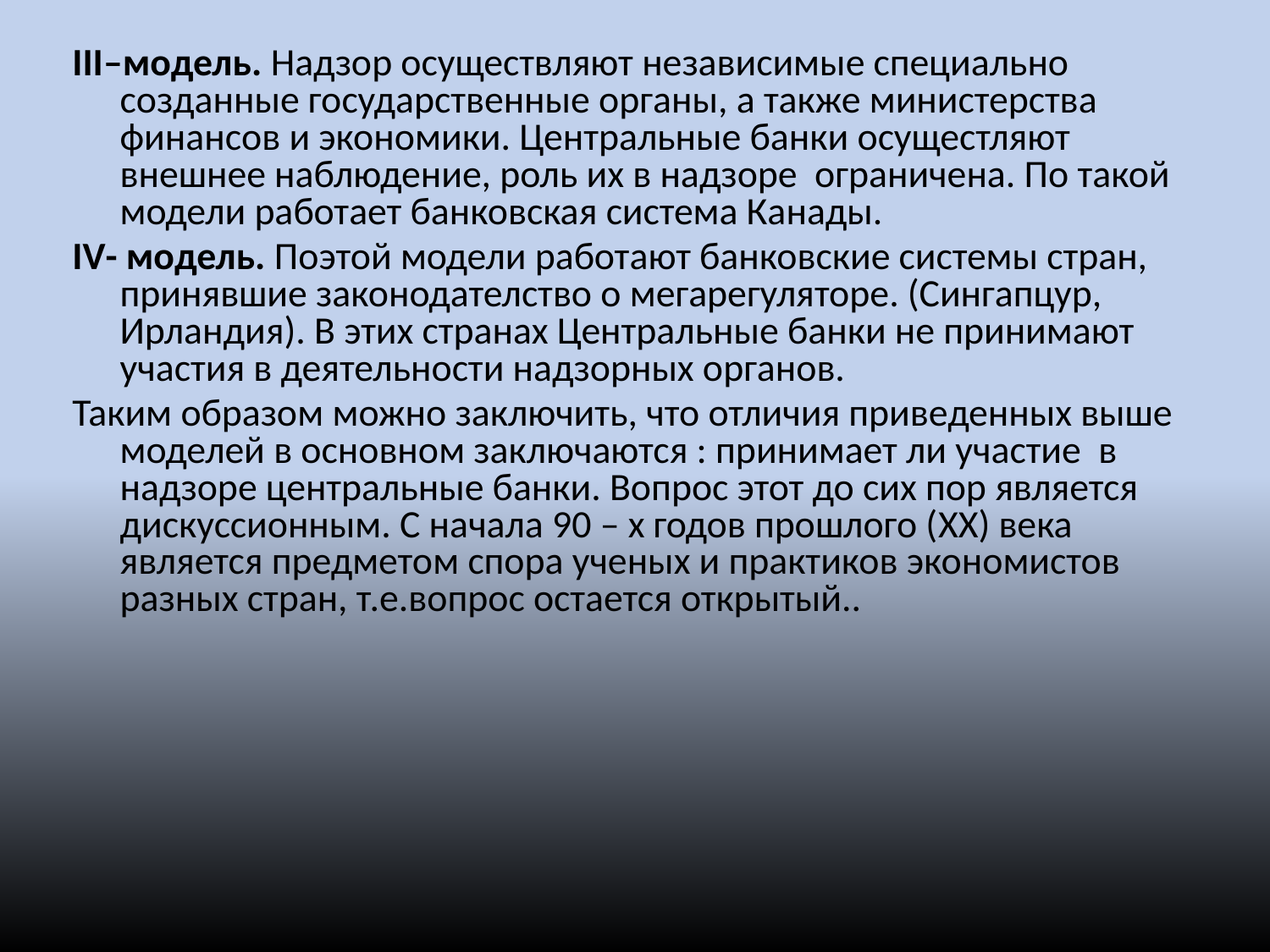

#
III–модель. Надзор осуществляют независимые специально созданные государственные органы, а также министерства финансов и экономики. Центральные банки осущестляют внешнее наблюдение, роль их в надзоре  ограничена. По такой модели работает банковская система Канады.
IV- модель. Поэтой модели работают банковские системы стран,  принявшие законодателство о мегарегуляторе. (Сингапцур, Ирландия). В этих странах Центральные банки не принимают участия в деятельности надзорных органов.
Таким образом можно заключить, что отличия приведенных выше моделей в основном заключаются : принимает ли участие  в надзоре центральные банки. Вопрос этот до сих пор является дискуссионным. С начала 90 – х годов прошлого (XX) века является предметом спора ученых и практиков экономистов разных стран, т.е.вопрос остается открытый..